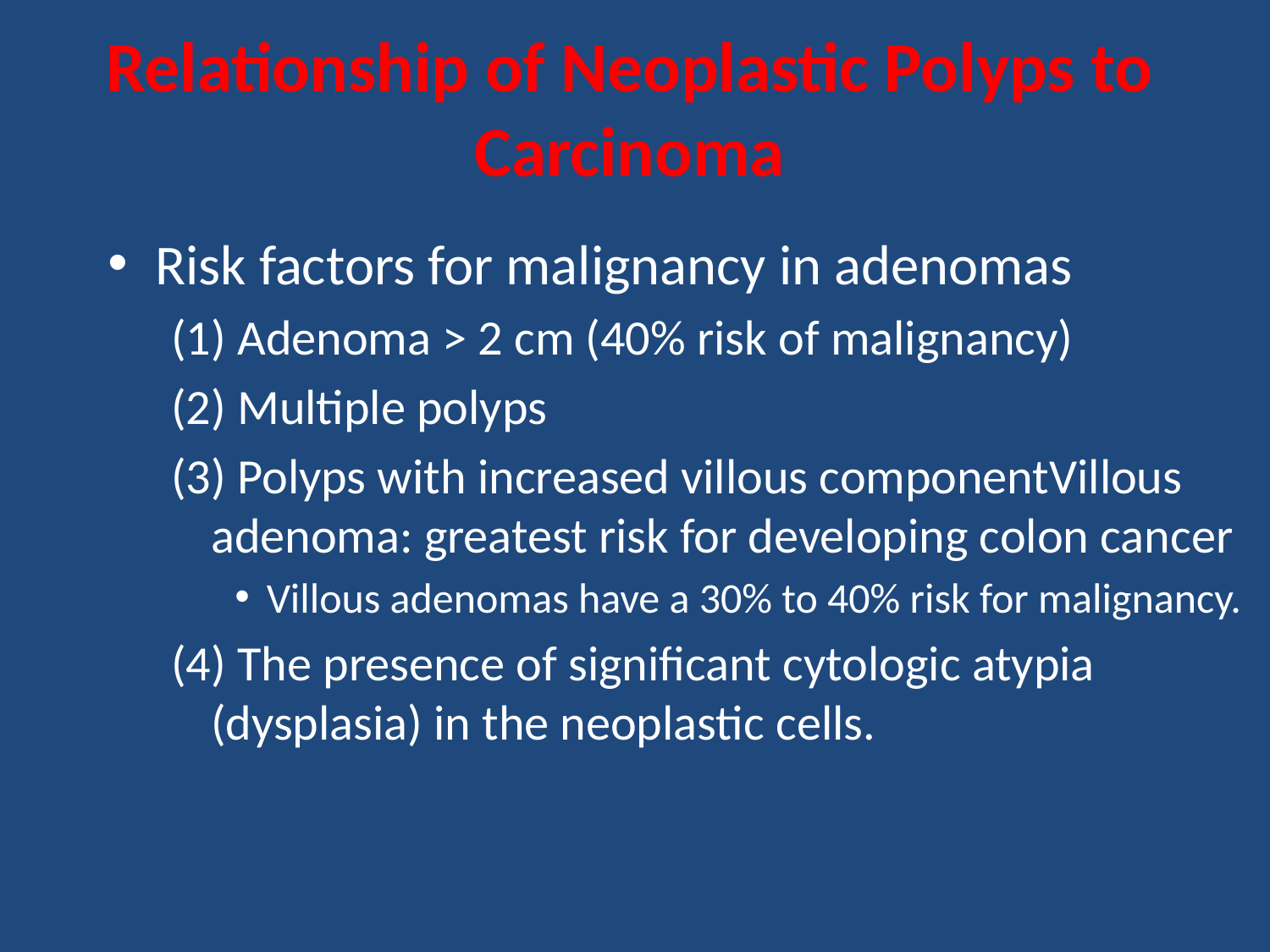

# Relationship of Neoplastic Polyps to Carcinoma
Risk factors for malignancy in adenomas
(1) Adenoma > 2 cm (40% risk of malignancy)
(2) Multiple polyps
(3) Polyps with increased villous componentVillous adenoma: greatest risk for developing colon cancer
Villous adenomas have a 30% to 40% risk for malignancy.
(4) The presence of significant cytologic atypia (dysplasia) in the neoplastic cells.